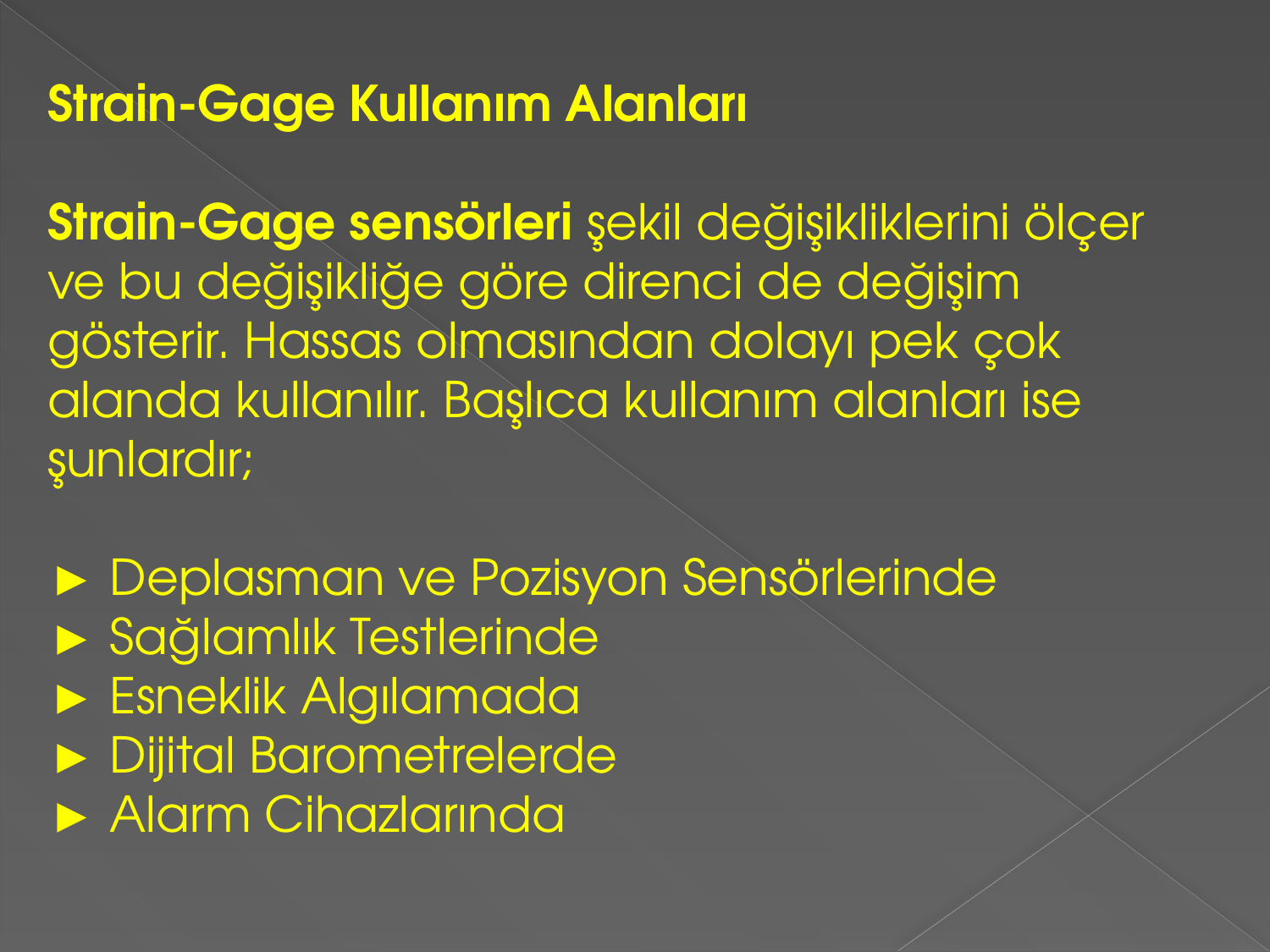

Strain-Gage Kullanım Alanları
Strain-Gage sensörleri şekil değişikliklerini ölçer ve bu değişikliğe göre direnci de değişim gösterir. Hassas olmasından dolayı pek çok alanda kullanılır. Başlıca kullanım alanları ise şunlardır;
► Deplasman ve Pozisyon Sensörlerinde
► Sağlamlık Testlerinde
► Esneklik Algılamada
► Dijital Barometrelerde
► Alarm Cihazlarında